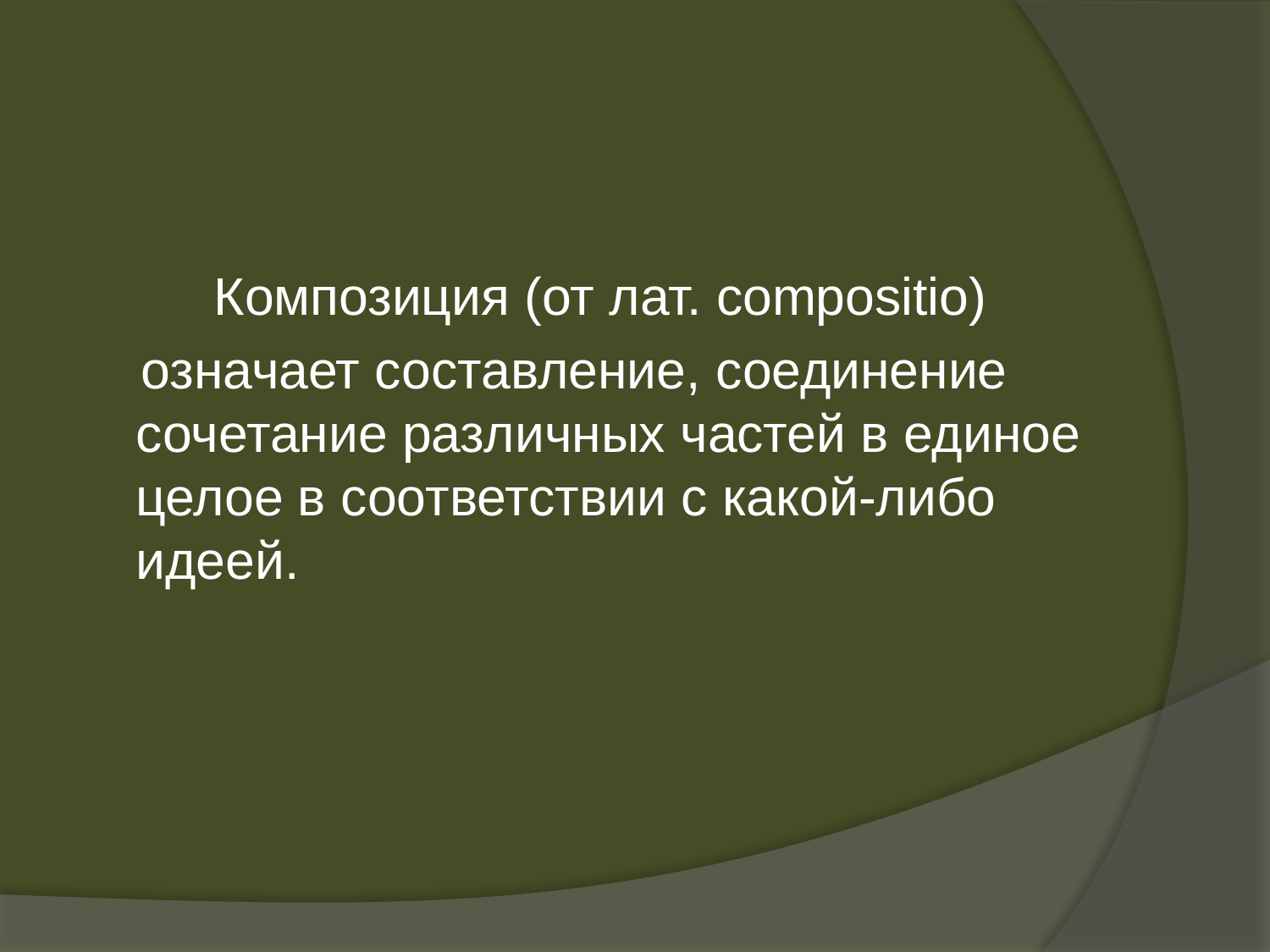

Композиция (от лат. compositio)
    означает составление, соединение сочетание различных частей в единое целое в соответствии с какой-либо идеей.